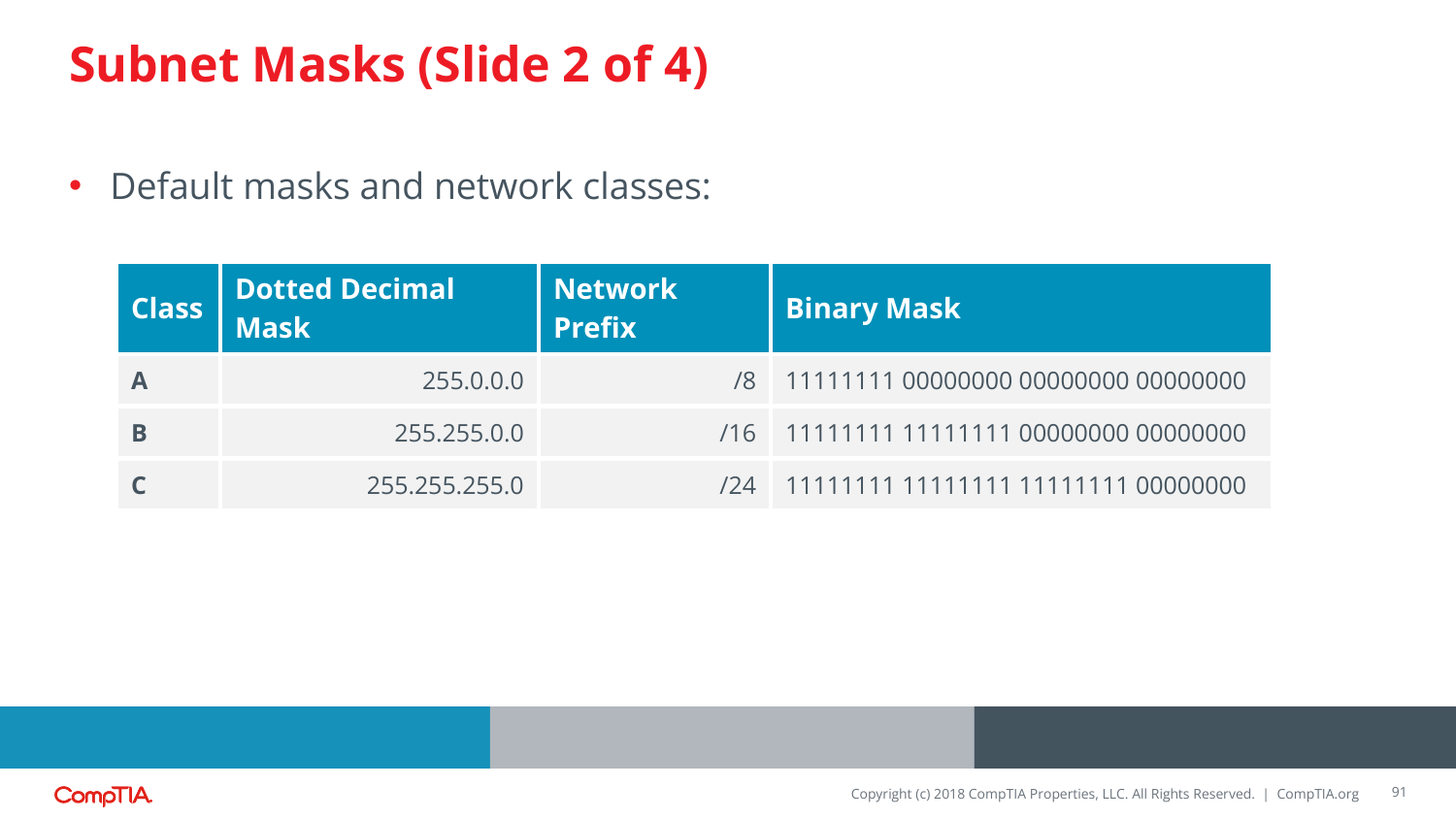

# Subnet Masks (Slide 2 of 4)
Default masks and network classes:
| Class | Dotted Decimal Mask | Network Prefix | Binary Mask |
| --- | --- | --- | --- |
| A | 255.0.0.0 | /8 | 11111111 00000000 00000000 00000000 |
| B | 255.255.0.0 | /16 | 11111111 11111111 00000000 00000000 |
| C | 255.255.255.0 | /24 | 11111111 11111111 11111111 00000000 |
91